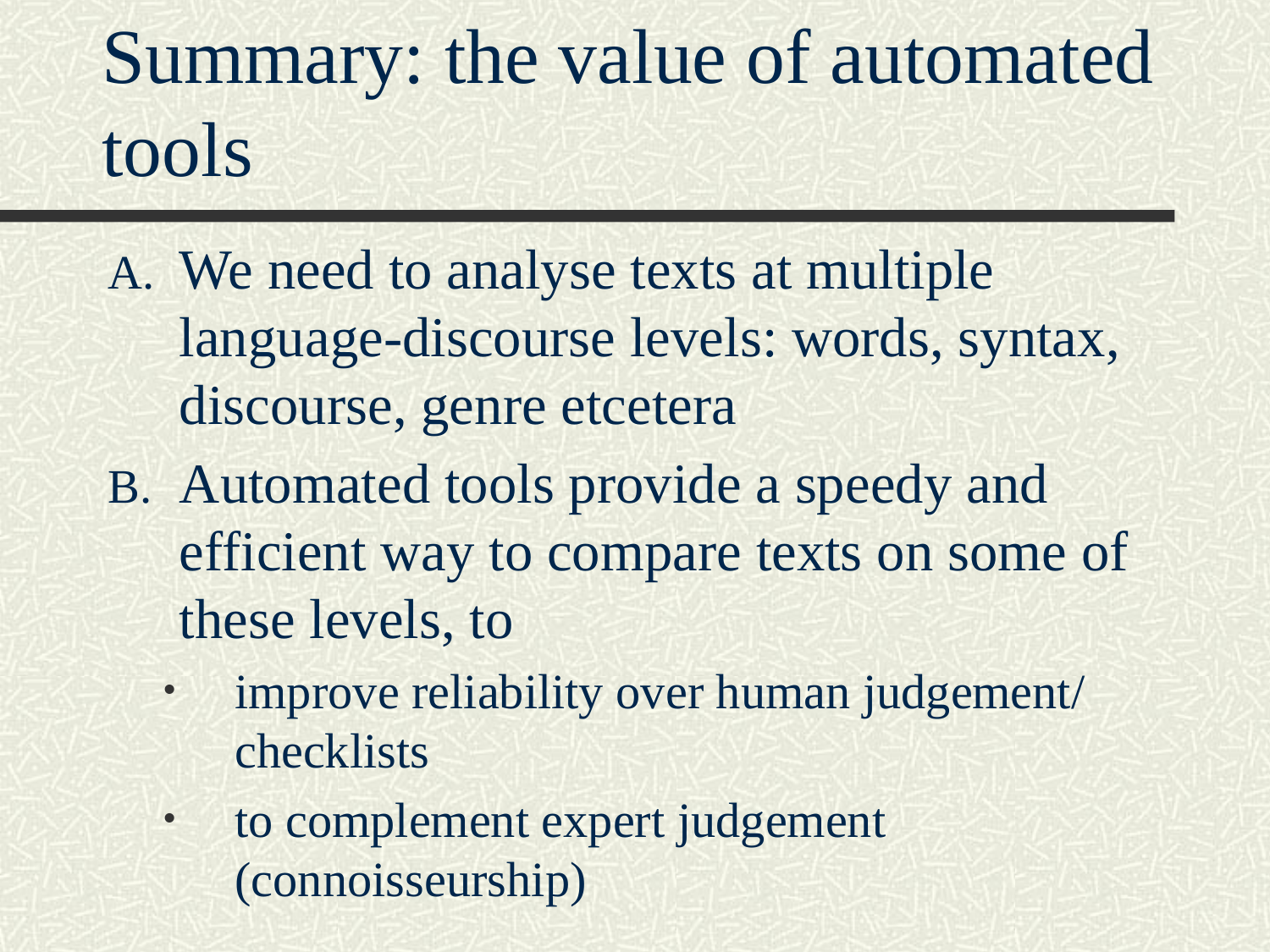

# Summary: the value of automated tools
We need to analyse texts at multiple language-discourse levels: words, syntax, discourse, genre etcetera
Automated tools provide a speedy and efficient way to compare texts on some of these levels, to
improve reliability over human judgement/ checklists
to complement expert judgement (connoisseurship)